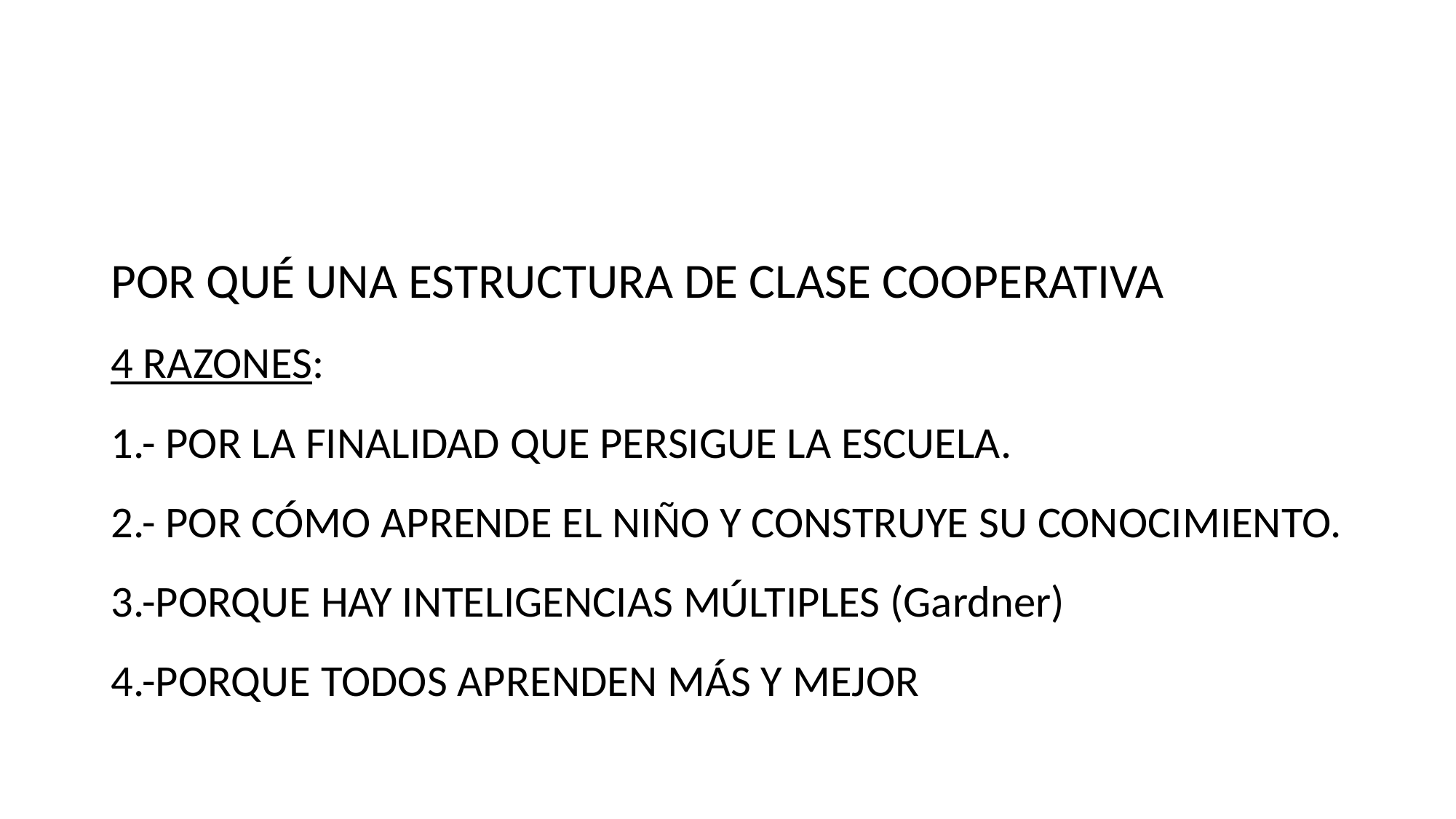

# POR QUÉ UNA ESTRUCTURA DE CLASE COOPERATIVA 4 RAZONES: 1.- POR LA FINALIDAD QUE PERSIGUE LA ESCUELA. 2.- POR CÓMO APRENDE EL NIÑO Y CONSTRUYE SU CONOCIMIENTO. 3.-PORQUE HAY INTELIGENCIAS MÚLTIPLES (Gardner) 4.-PORQUE TODOS APRENDEN MÁS Y MEJOR